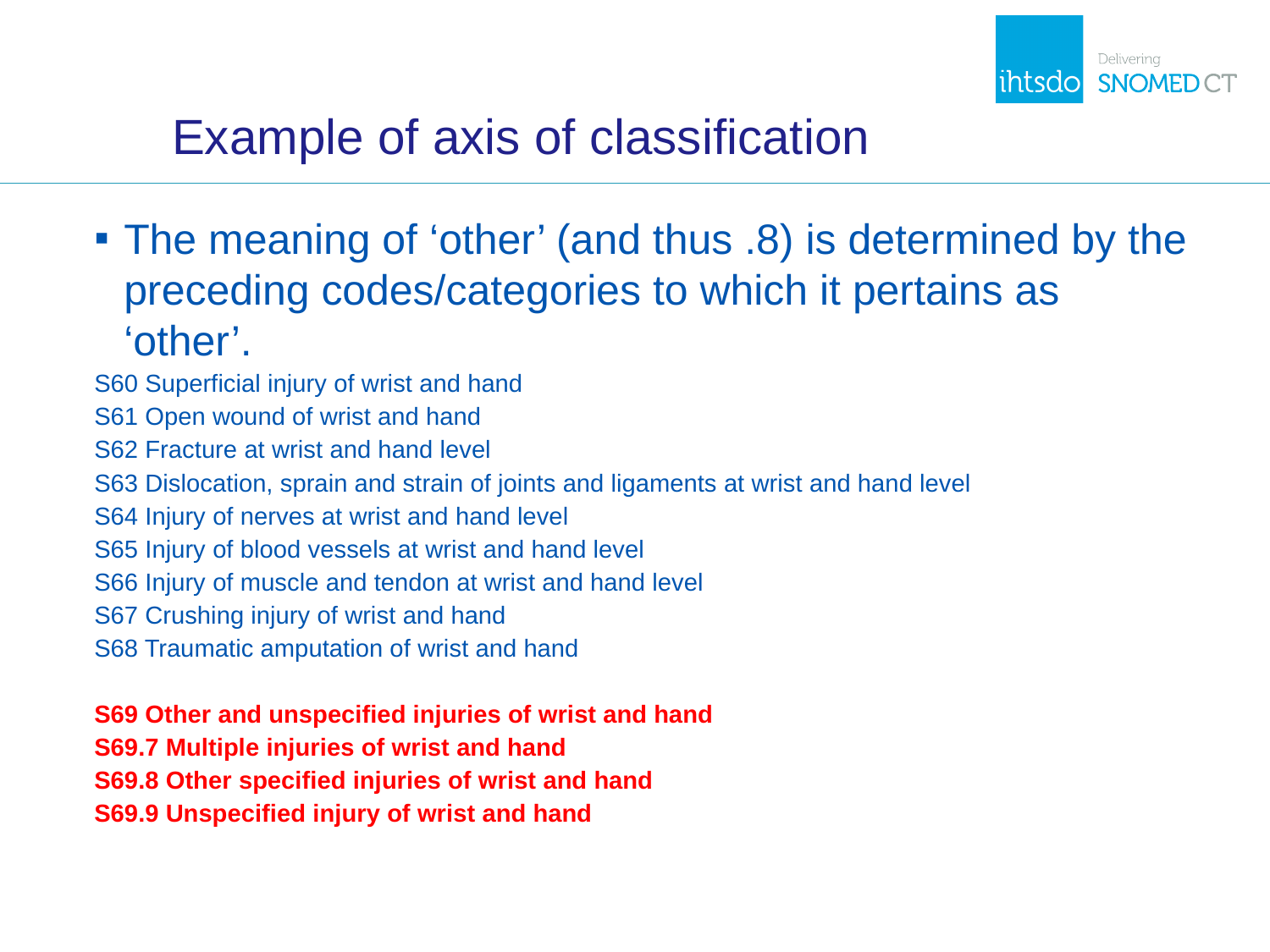

# Example of axis of classification
The meaning of ‘other’ (and thus .8) is determined by the preceding codes/categories to which it pertains as ‘other’.
S60 Superficial injury of wrist and hand
S61 Open wound of wrist and hand
S62 Fracture at wrist and hand level
S63 Dislocation, sprain and strain of joints and ligaments at wrist and hand level
S64 Injury of nerves at wrist and hand level
S65 Injury of blood vessels at wrist and hand level
S66 Injury of muscle and tendon at wrist and hand level
S67 Crushing injury of wrist and hand
S68 Traumatic amputation of wrist and hand

S69 Other and unspecified injuries of wrist and hand
S69.7 Multiple injuries of wrist and hand
S69.8 Other specified injuries of wrist and hand
S69.9 Unspecified injury of wrist and hand